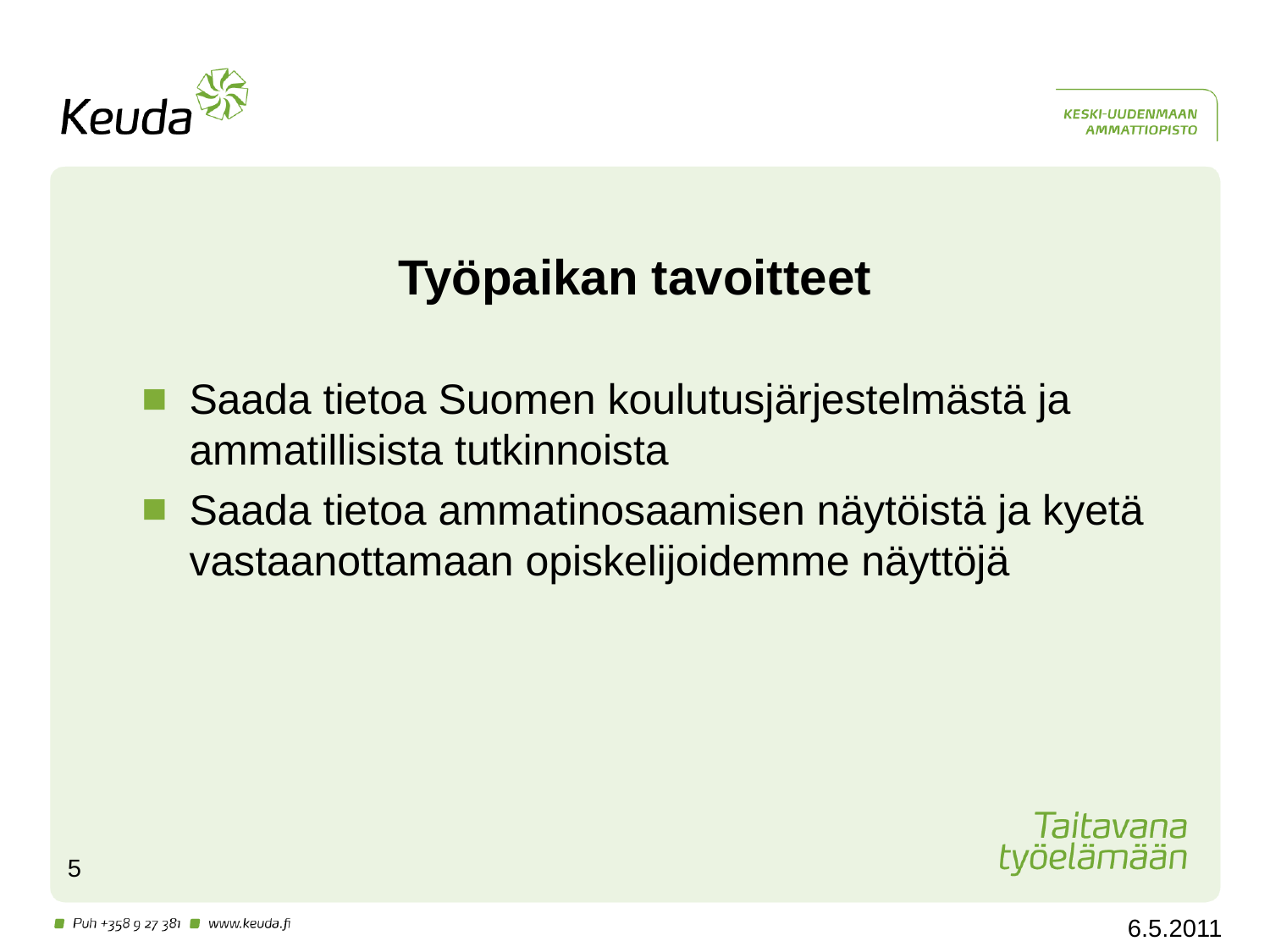

# Työpaikan tavoitteet
Saada tietoa Suomen koulutusjärjestelmästä ja ammatillisista tutkinnoista
Saada tietoa ammatinosaamisen näytöistä ja kyetä vastaanottamaan opiskelijoidemme näyttöjä

5
6.5.2011